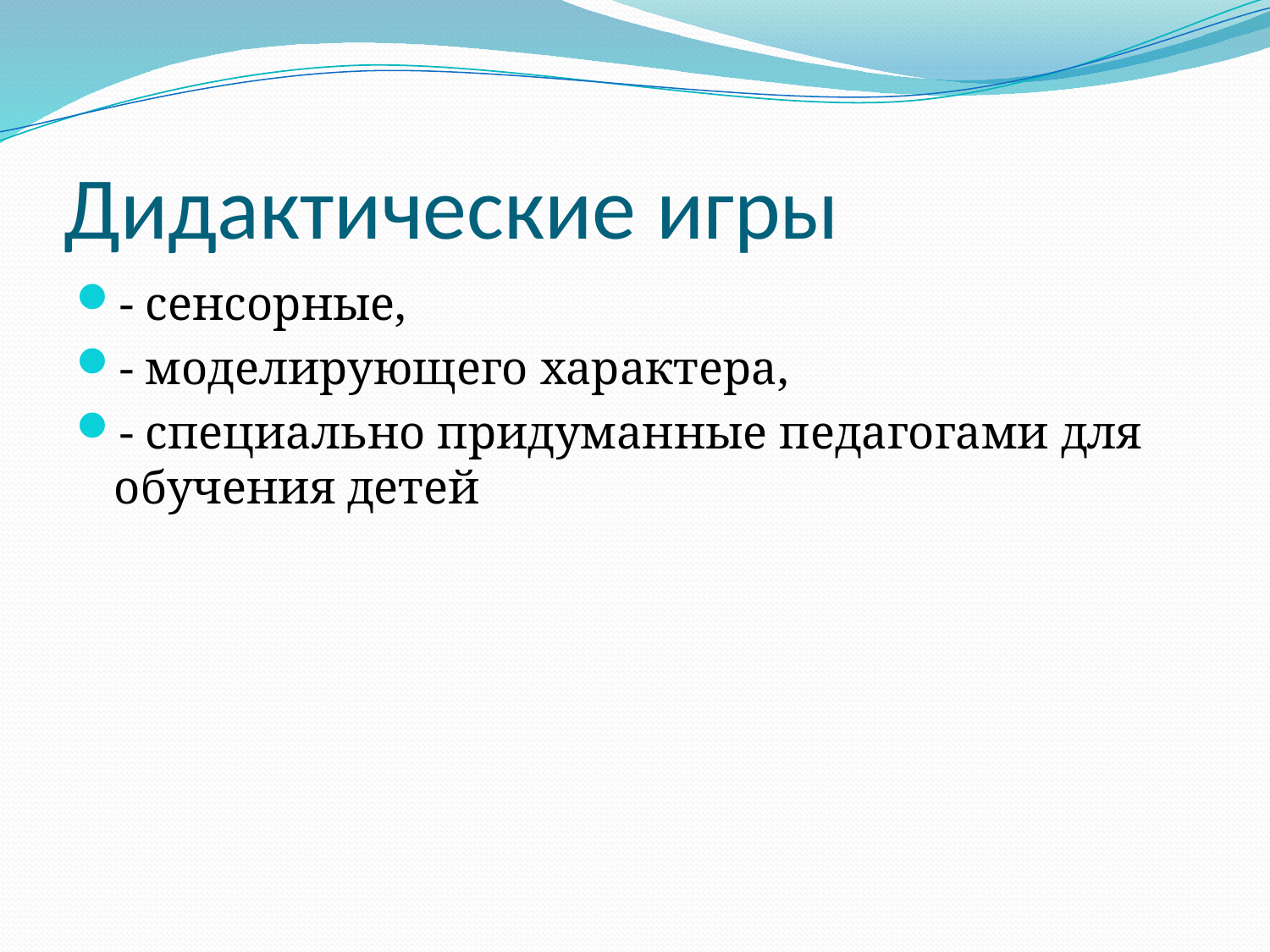

# Дидактические игры
- сенсорные,
- моделирующего характера,
- специально придуманные педагогами для обучения детей